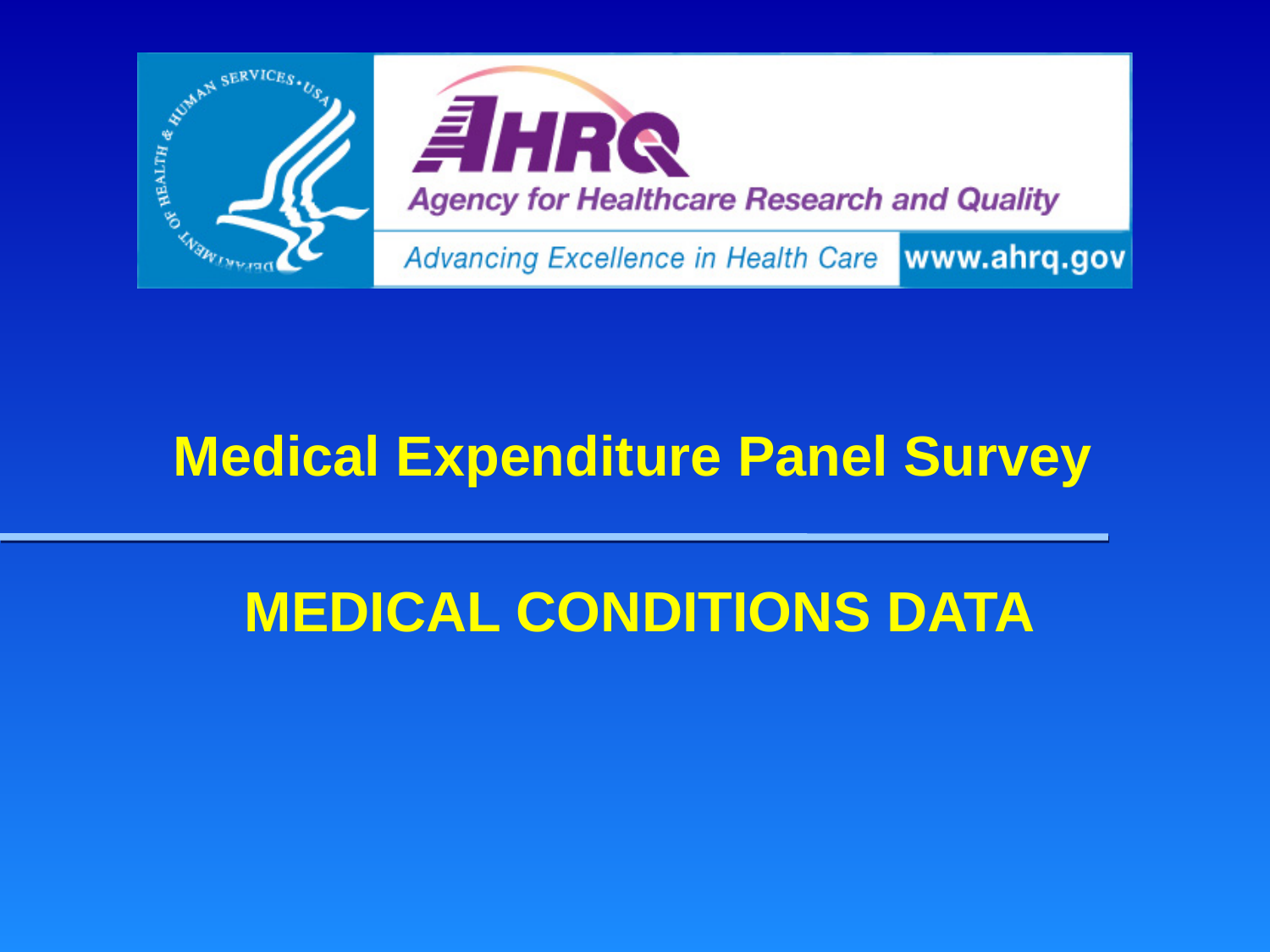

Medical Expenditure Panel Survey

MEDICAL CONDITIONS DATA

#